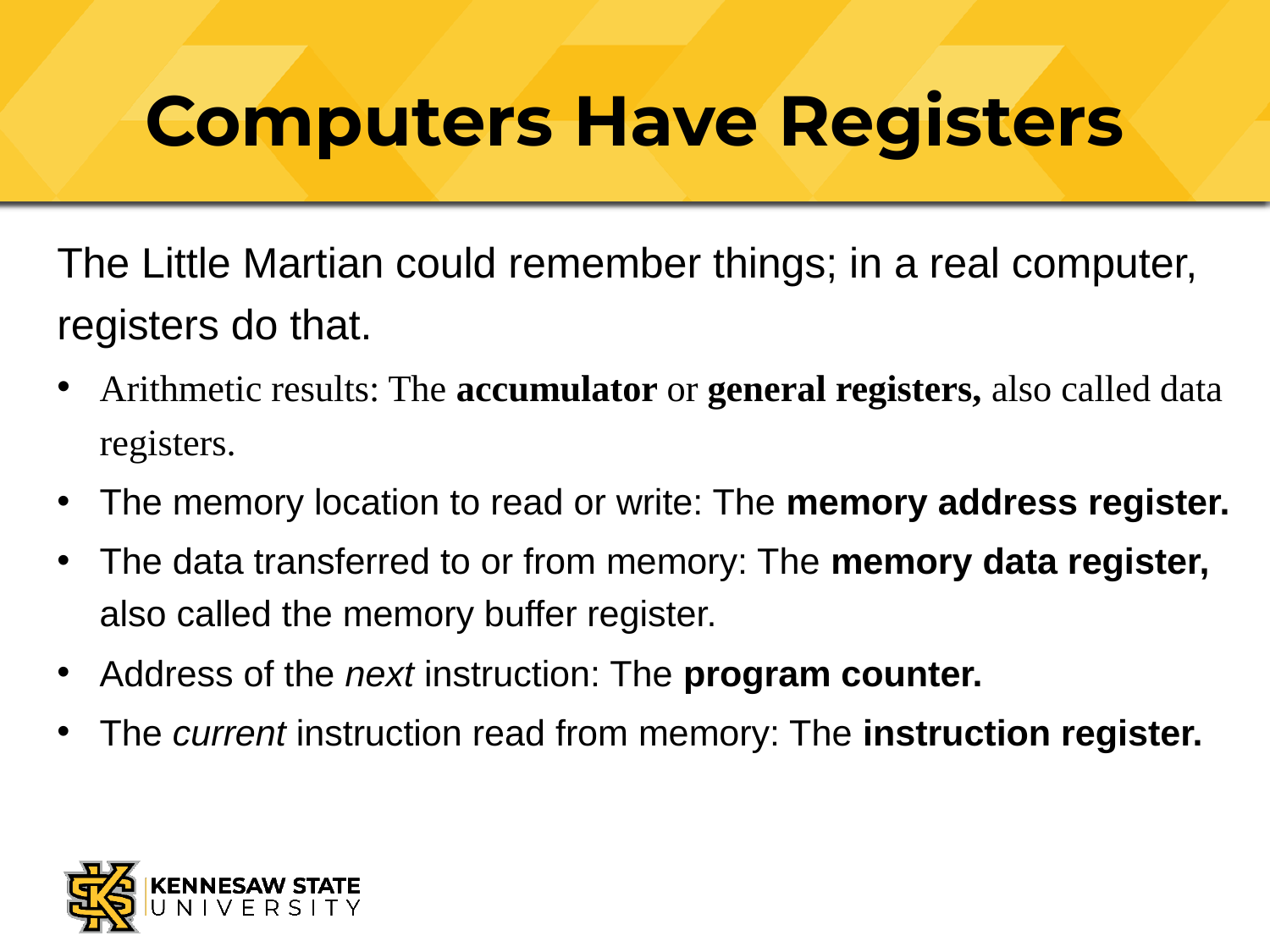

# Computers Have Registers
The Little Martian could remember things; in a real computer, registers do that.
Arithmetic results: The accumulator or general registers, also called data registers.
The memory location to read or write: The memory address register.
The data transferred to or from memory: The memory data register, also called the memory buffer register.
Address of the next instruction: The program counter.
The current instruction read from memory: The instruction register.